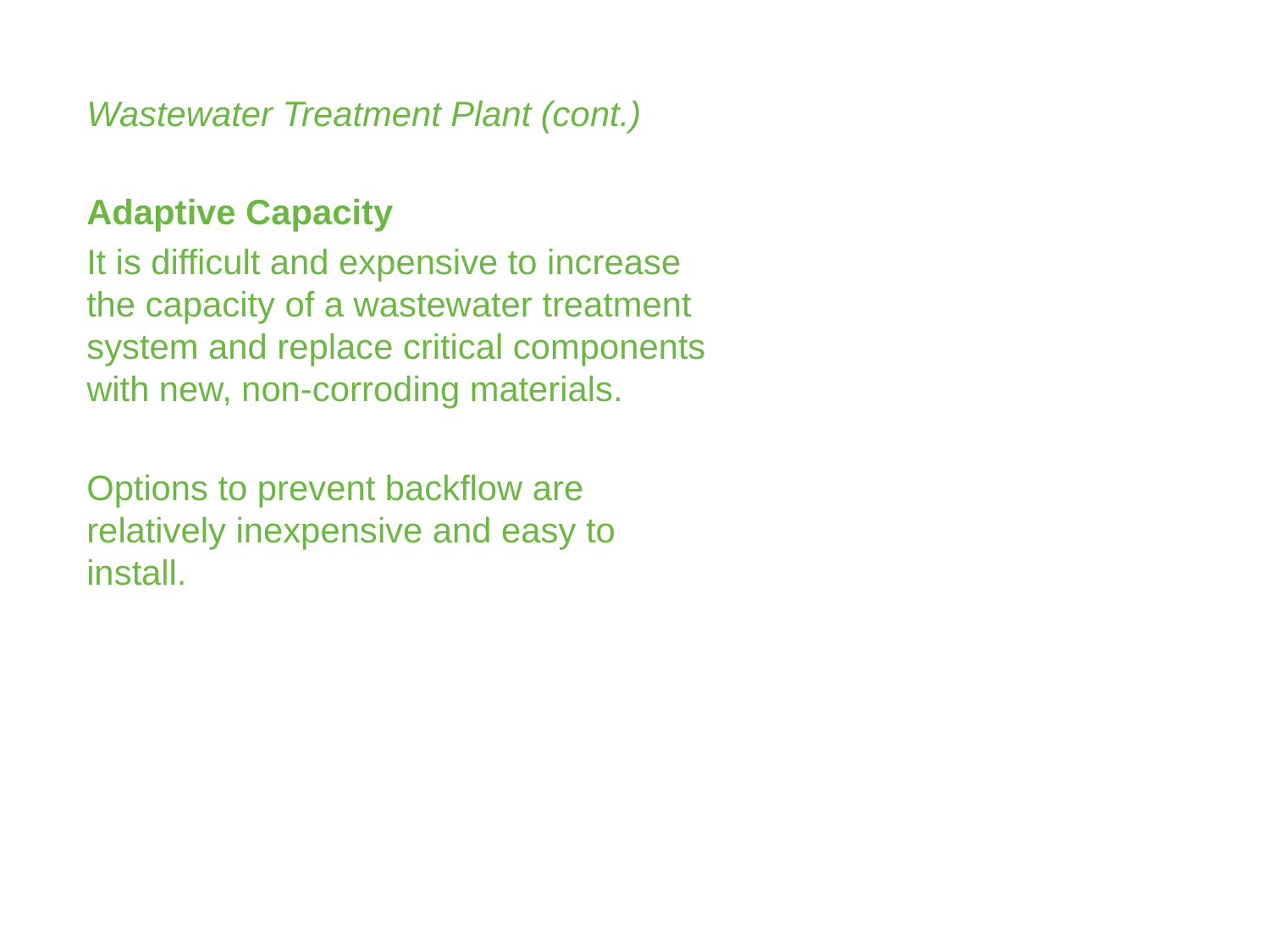

Wastewater Treatment Plant (cont.)

Adaptive Capacity
It is difficult and expensive to increase the capacity of a wastewater treatment system and replace critical components with new, non-corroding materials.

Options to prevent backflow are relatively inexpensive and easy to install.